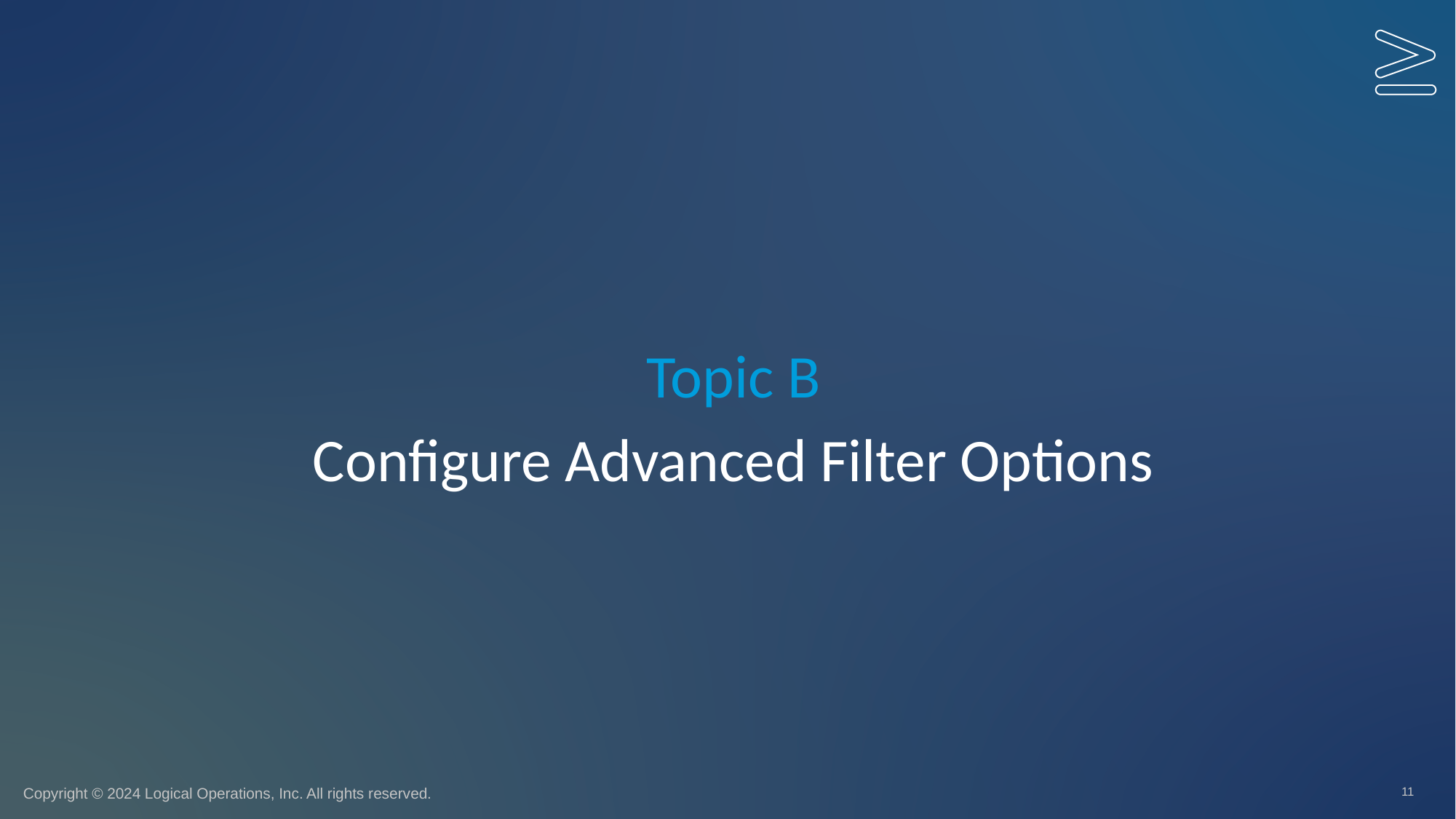

Topic B
# Configure Advanced Filter Options
11